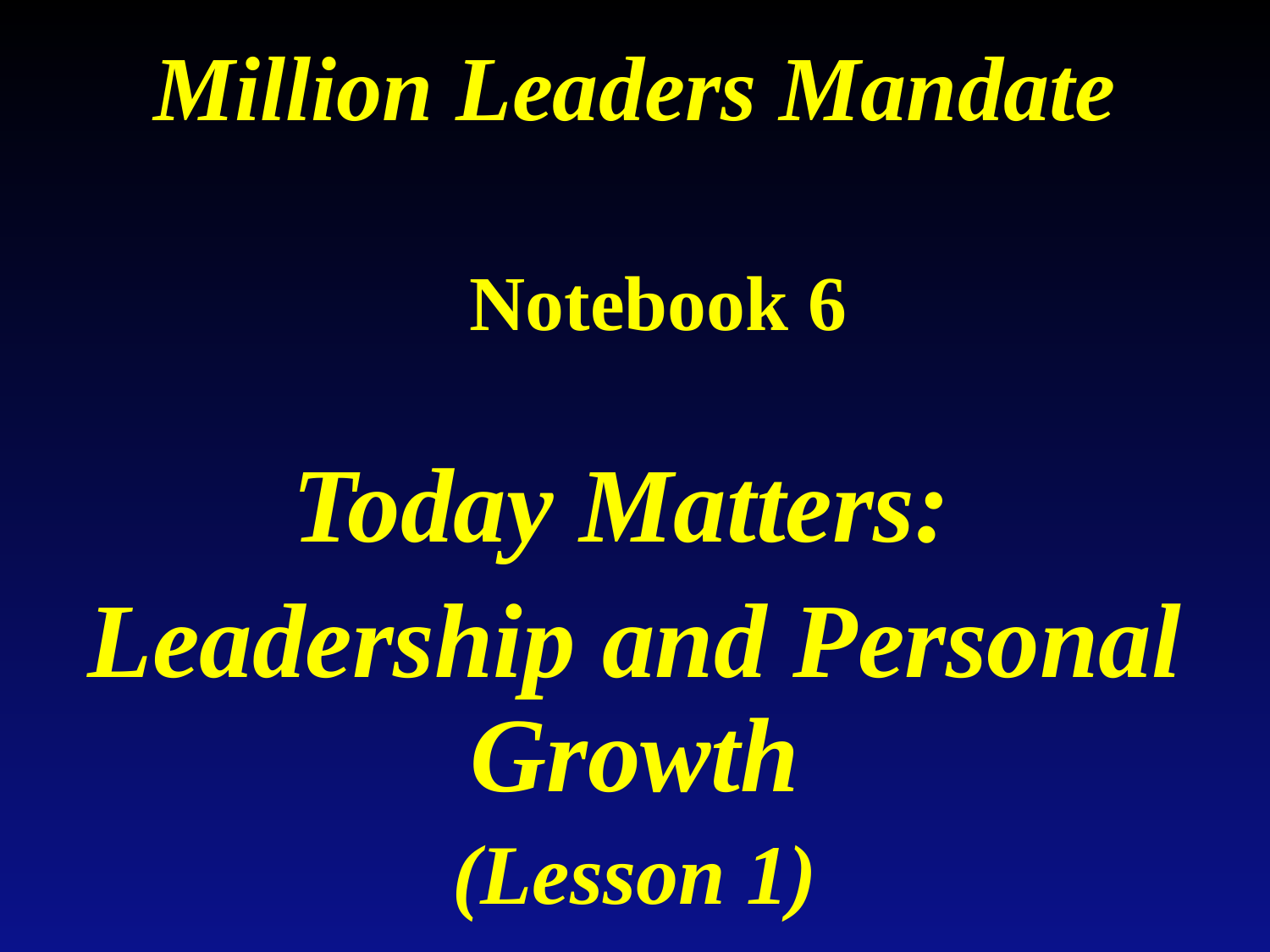

# Million Leaders Mandate Notebook 6
Today Matters:
Leadership and Personal Growth
(Lesson 1)